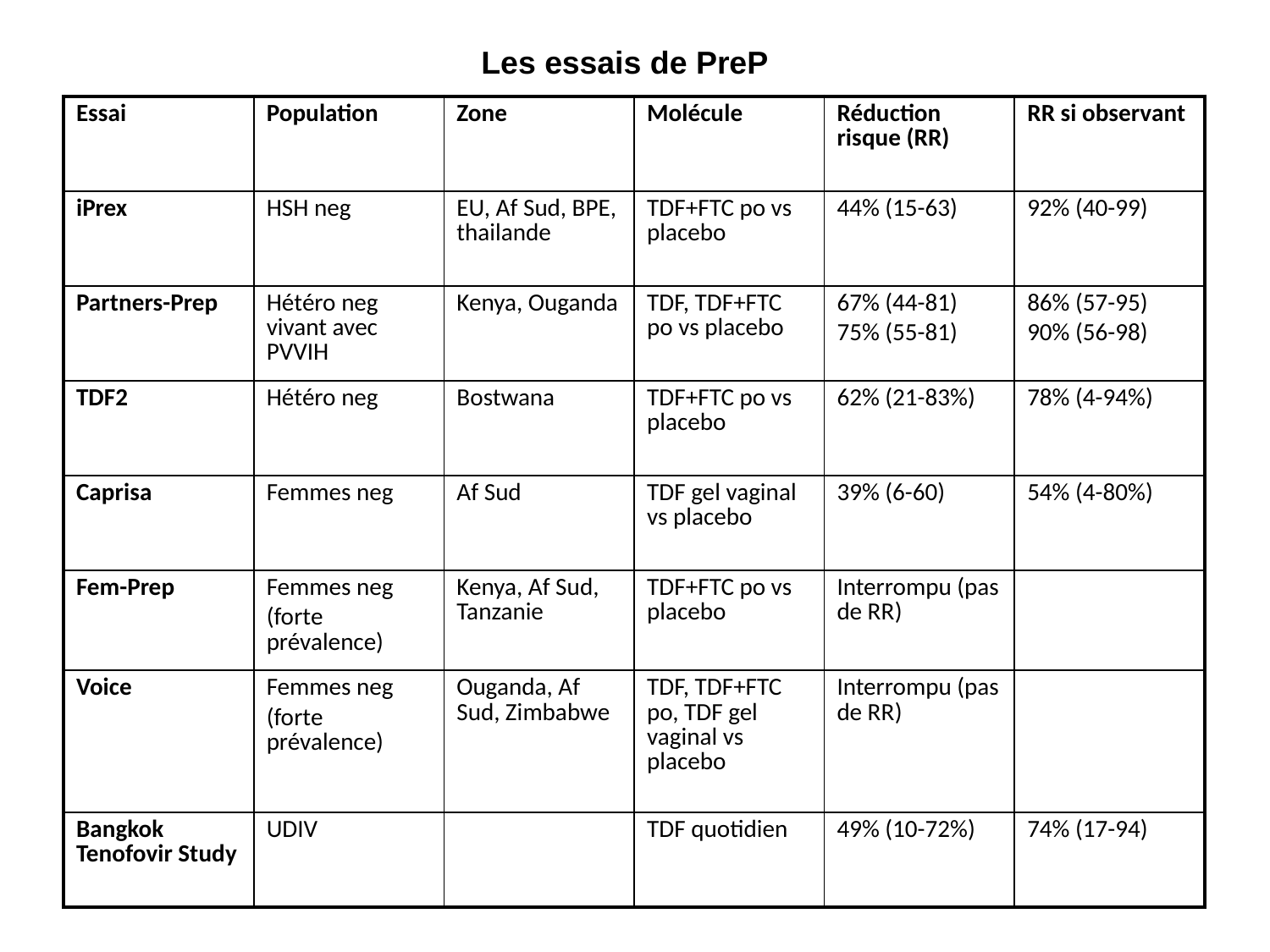

Les essais de PreP
| Essai | Population | Zone | Molécule | Réduction risque (RR) | RR si observant |
| --- | --- | --- | --- | --- | --- |
| iPrex | HSH neg | EU, Af Sud, BPE, thailande | TDF+FTC po vs placebo | 44% (15-63) | 92% (40-99) |
| Partners-Prep | Hétéro neg vivant avec PVVIH | Kenya, Ouganda | TDF, TDF+FTC po vs placebo | 67% (44-81) 75% (55-81) | 86% (57-95) 90% (56-98) |
| TDF2 | Hétéro neg | Bostwana | TDF+FTC po vs placebo | 62% (21-83%) | 78% (4-94%) |
| Caprisa | Femmes neg | Af Sud | TDF gel vaginal vs placebo | 39% (6-60) | 54% (4-80%) |
| Fem-Prep | Femmes neg (forte prévalence) | Kenya, Af Sud, Tanzanie | TDF+FTC po vs placebo | Interrompu (pas de RR) |  |
| Voice | Femmes neg (forte prévalence) | Ouganda, Af Sud, Zimbabwe | TDF, TDF+FTC po, TDF gel vaginal vs placebo | Interrompu (pas de RR) |  |
| Bangkok Tenofovir Study | UDIV |  | TDF quotidien | 49% (10-72%) | 74% (17-94) |